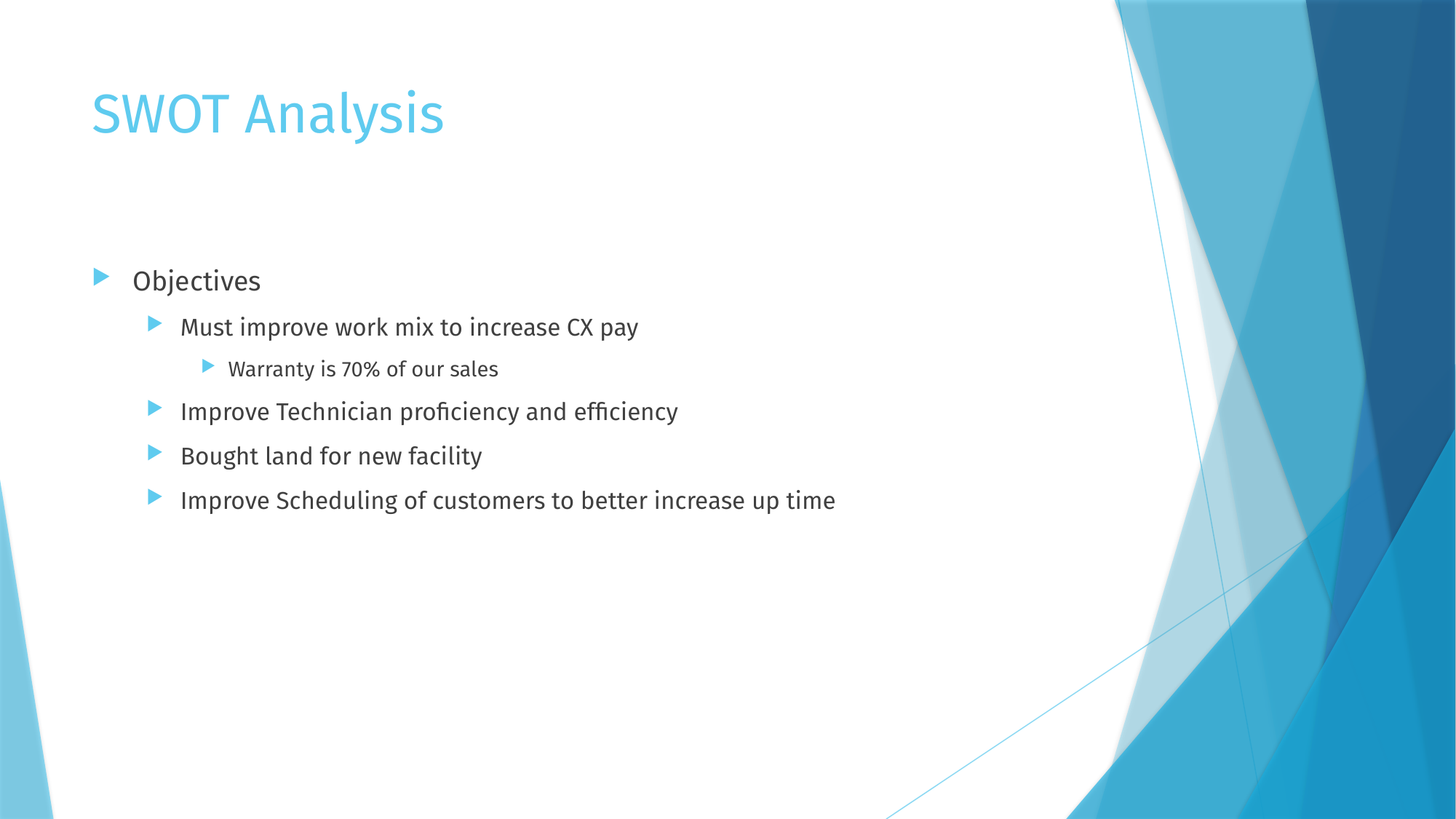

# SWOT Analysis
Objectives
Must improve work mix to increase CX pay
Warranty is 70% of our sales
Improve Technician proficiency and efficiency
Bought land for new facility
Improve Scheduling of customers to better increase up time